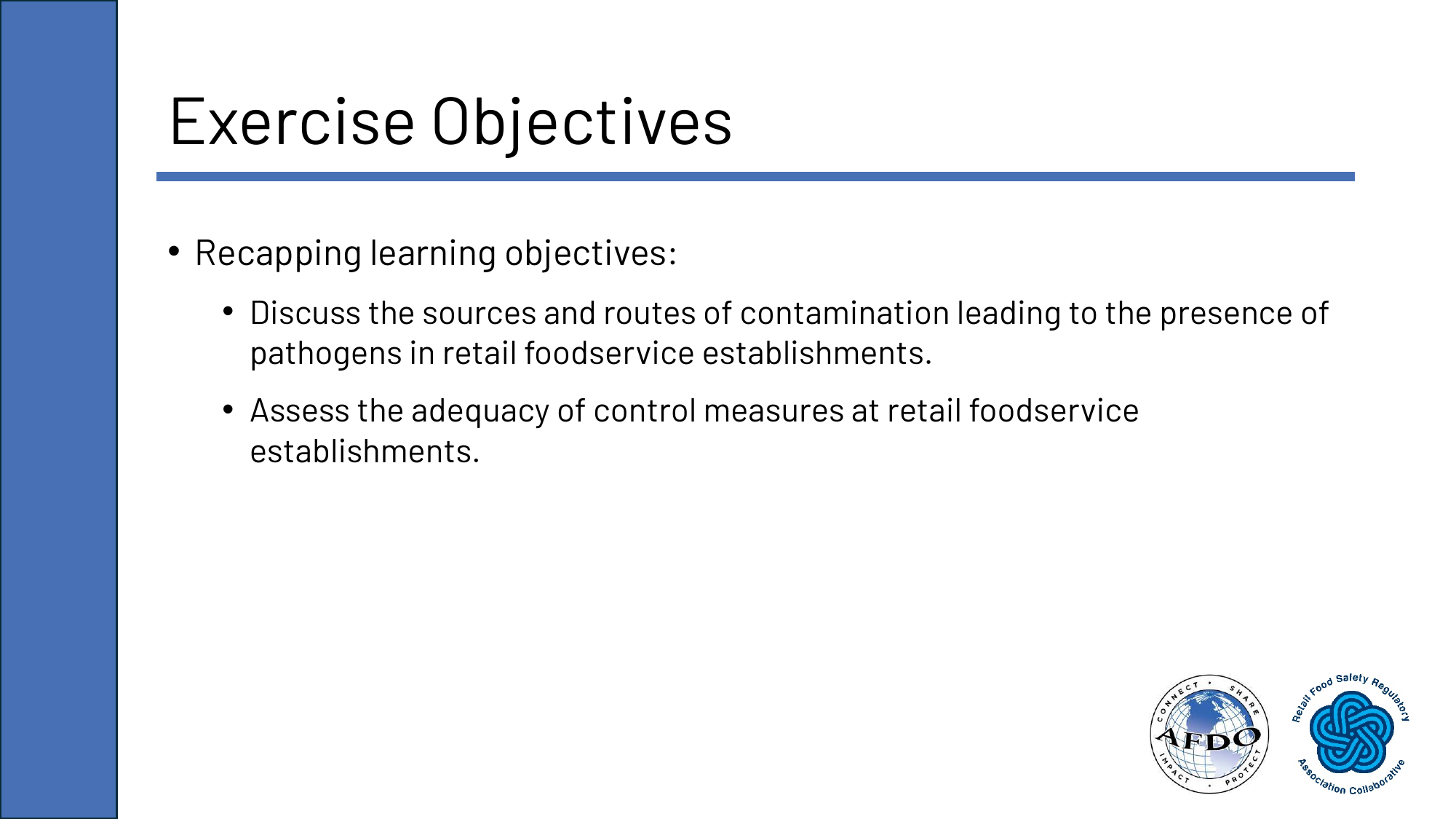

# Exercise Objectives
Recapping learning objectives:
Discuss the sources and routes of contamination leading to the presence of pathogens in retail foodservice establishments.
Assess the adequacy of control measures at retail foodservice establishments.